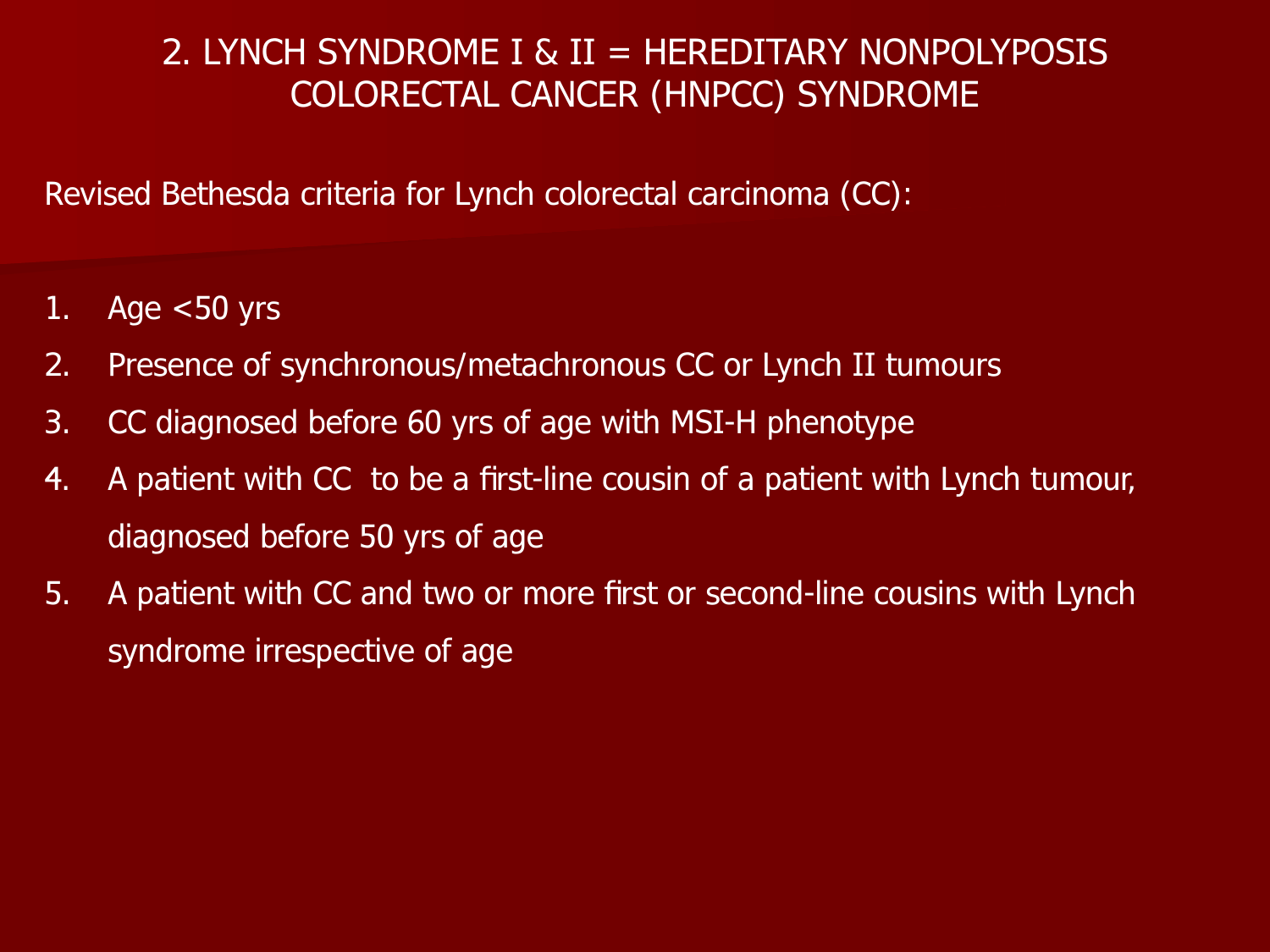

# 2. LYNCH SYNDROME I & II = HEREDITARY NONPOLYPOSIS COLORECTAL CANCER (HNPCC) SYNDROME
Revised Bethesda criteria for Lynch colorectal carcinoma (CC):

Age <50 yrs
Presence of synchronous/metachronous CC or Lynch II tumours
CC diagnosed before 60 yrs of age with MSI-H phenotype
A patient with CC  to be a first-line cousin of a patient with Lynch tumour, diagnosed before 50 yrs of age
A patient with CC and two or more first or second-line cousins with Lynch syndrome irrespective of age